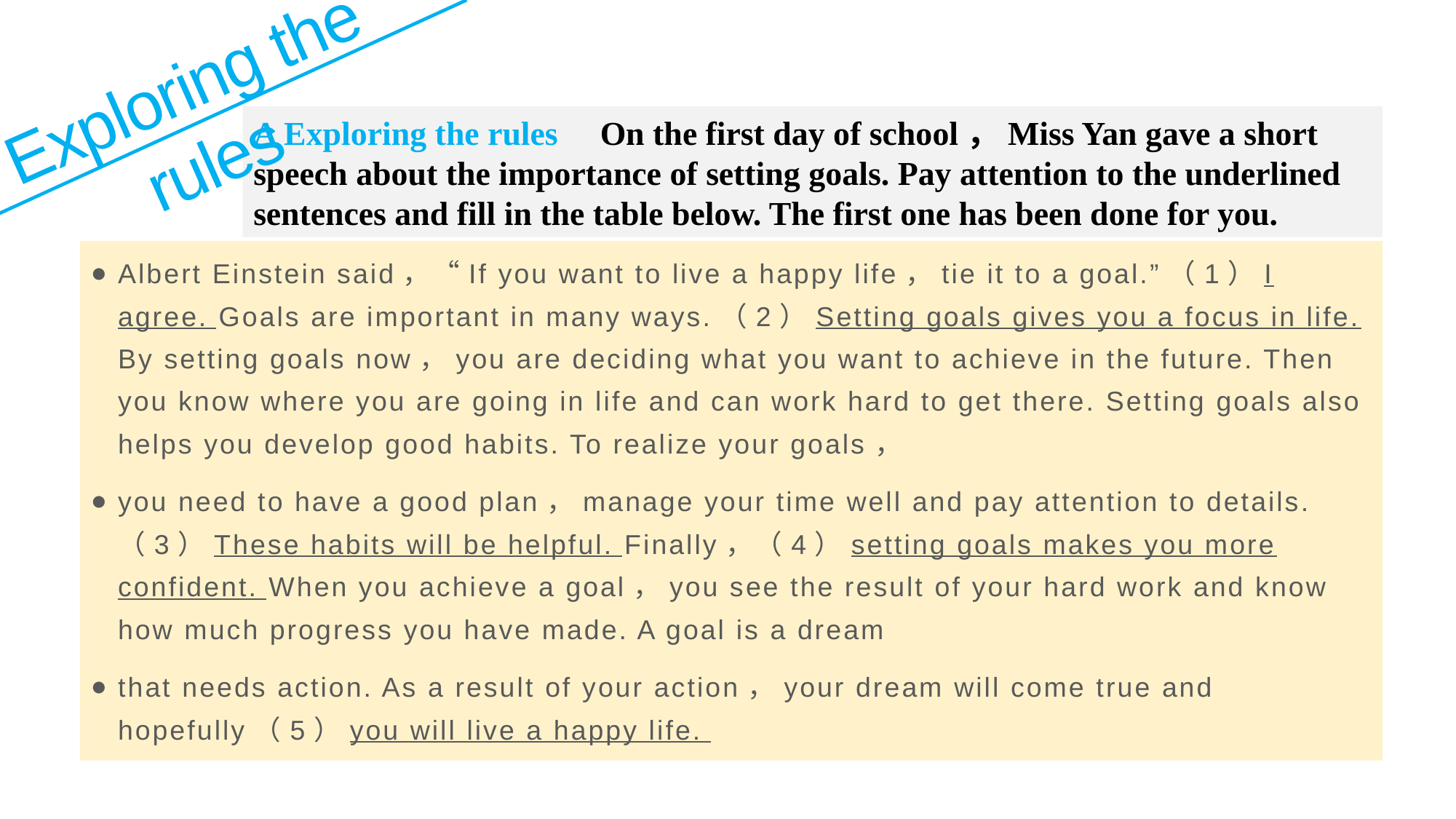

Exploring the rules
A Exploring the rules     On the first day of school，Miss Yan gave a short speech about the importance of setting goals. Pay attention to the underlined sentences and fill in the table below. The first one has been done for you.
Albert Einstein said，“If you want to live a happy life，tie it to a goal.”（1）I agree. Goals are important in many ways.（2）Setting goals gives you a focus in life. By setting goals now，you are deciding what you want to achieve in the future. Then you know where you are going in life and can work hard to get there. Setting goals also helps you develop good habits. To realize your goals，
you need to have a good plan，manage your time well and pay attention to details.（3）These habits will be helpful. Finally，（4）setting goals makes you more confident. When you achieve a goal，you see the result of your hard work and know how much progress you have made. A goal is a dream
that needs action. As a result of your action，your dream will come true and hopefully（5）you will live a happy life.